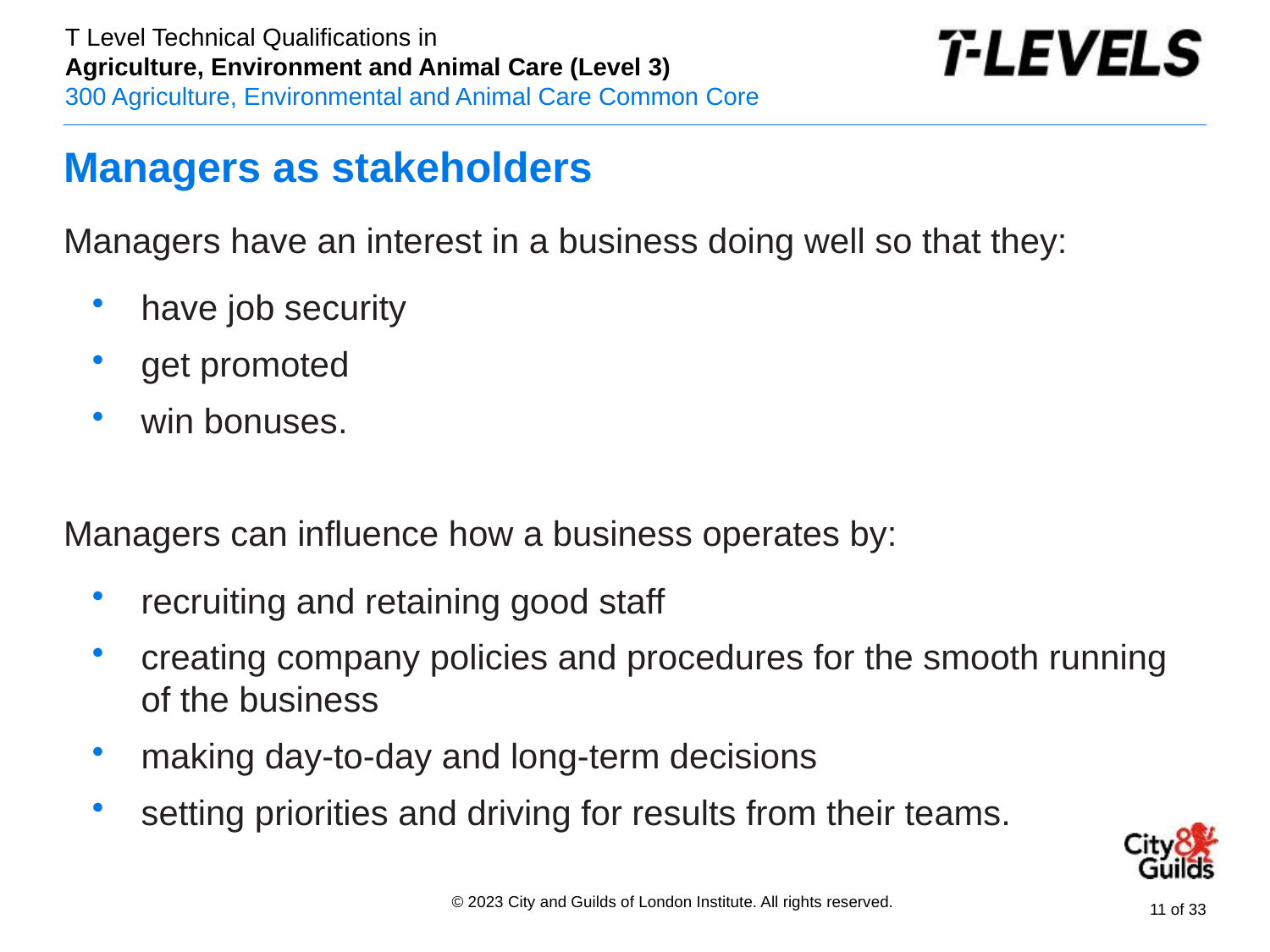

# Managers as stakeholders
Managers have an interest in a business doing well so that they:
have job security
get promoted
win bonuses.

Managers can influence how a business operates by:
recruiting and retaining good staff
creating company policies and procedures for the smooth running of the business
making day-to-day and long-term decisions
setting priorities and driving for results from their teams.